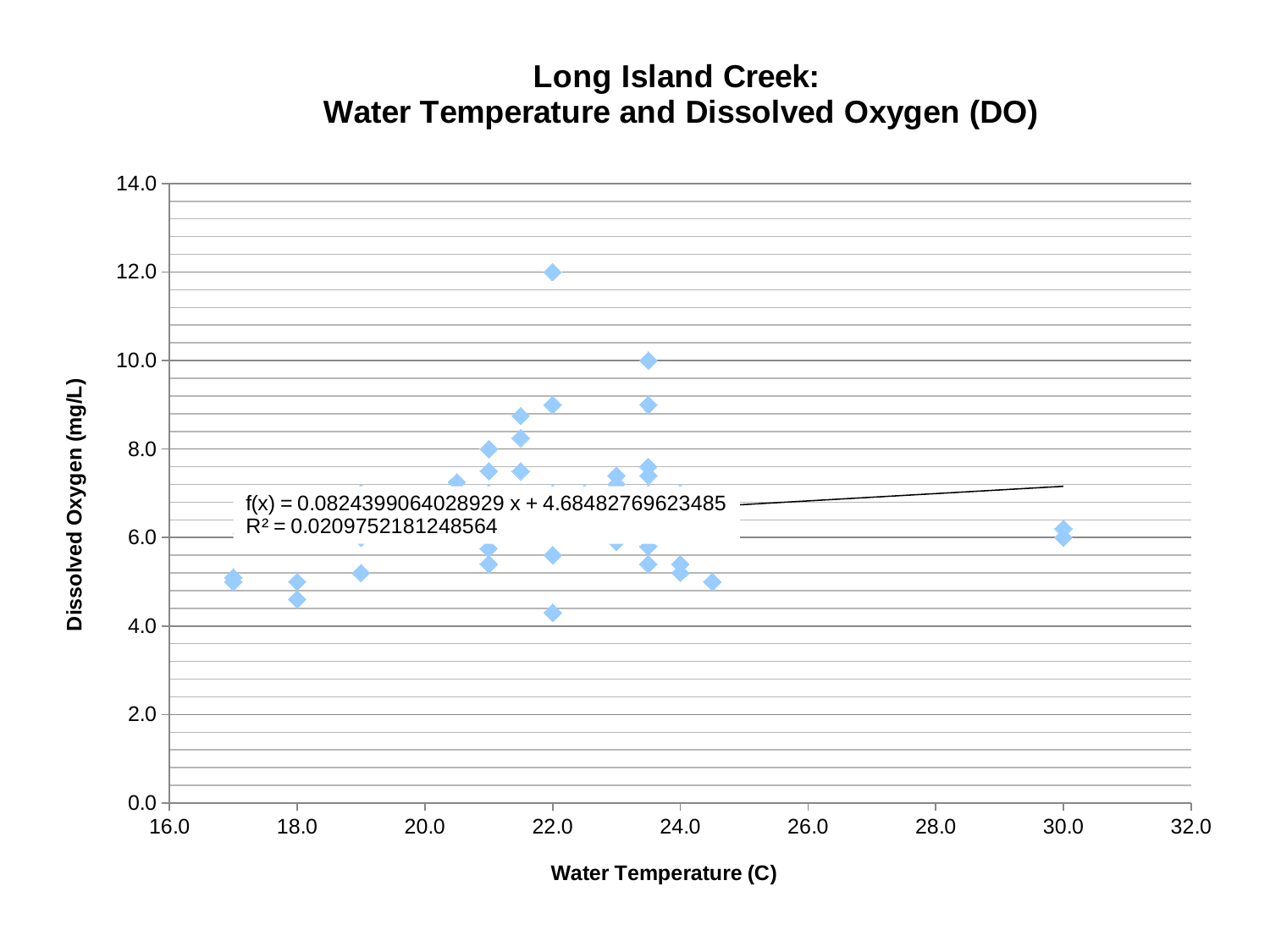

### Chart: Long Island Creek:
Water Temperature and Dissolved Oxygen (DO)

| Category |  |
|---|---|